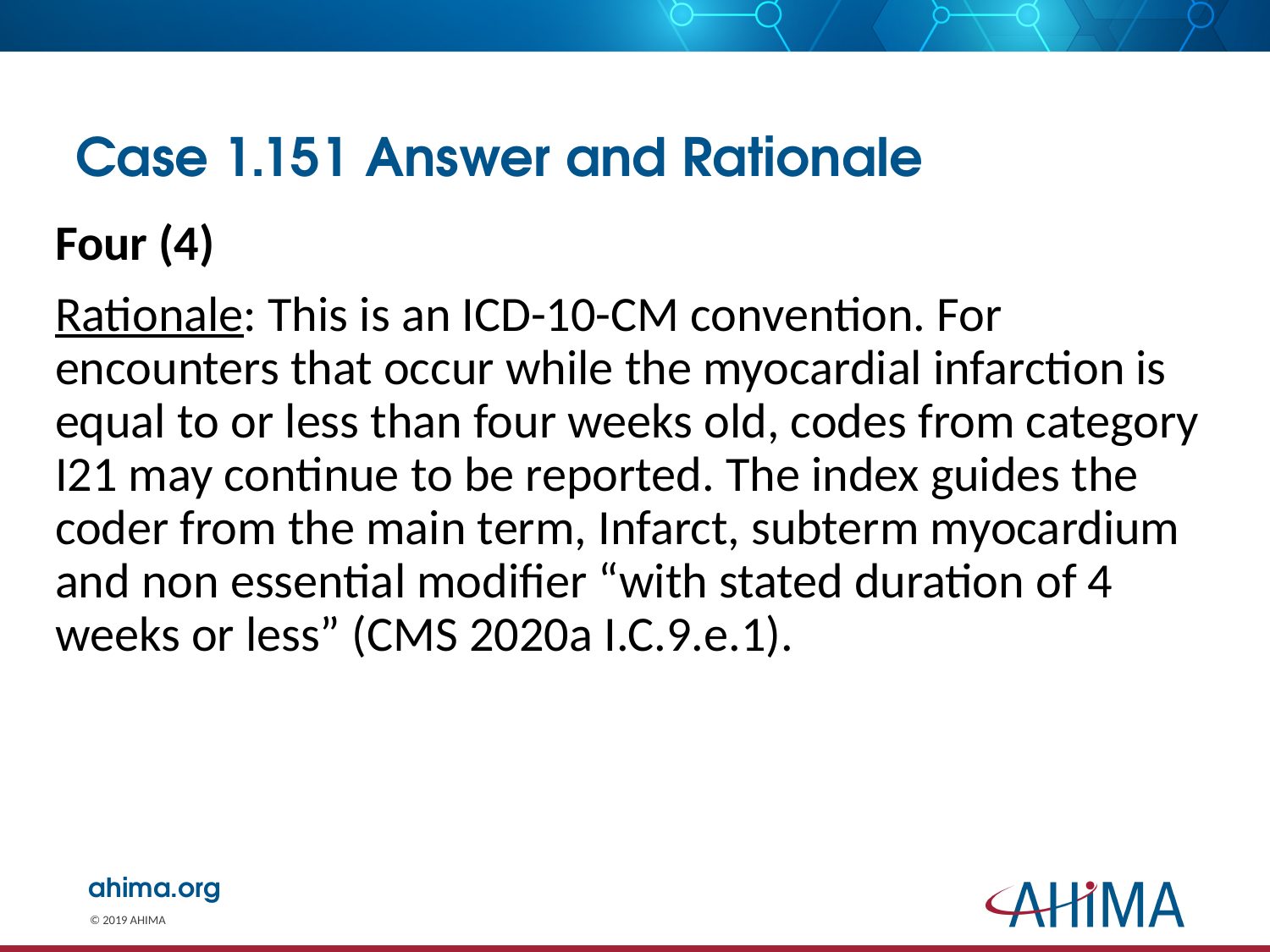

# Case 1.151 Answer and Rationale
Four (4)
Rationale: This is an ICD-10-CM convention. For encounters that occur while the myocardial infarction is equal to or less than four weeks old, codes from category I21 may continue to be reported. The index guides the coder from the main term, Infarct, subterm myocardium and non essential modifier “with stated duration of 4 weeks or less” (CMS 2020a I.C.9.e.1).